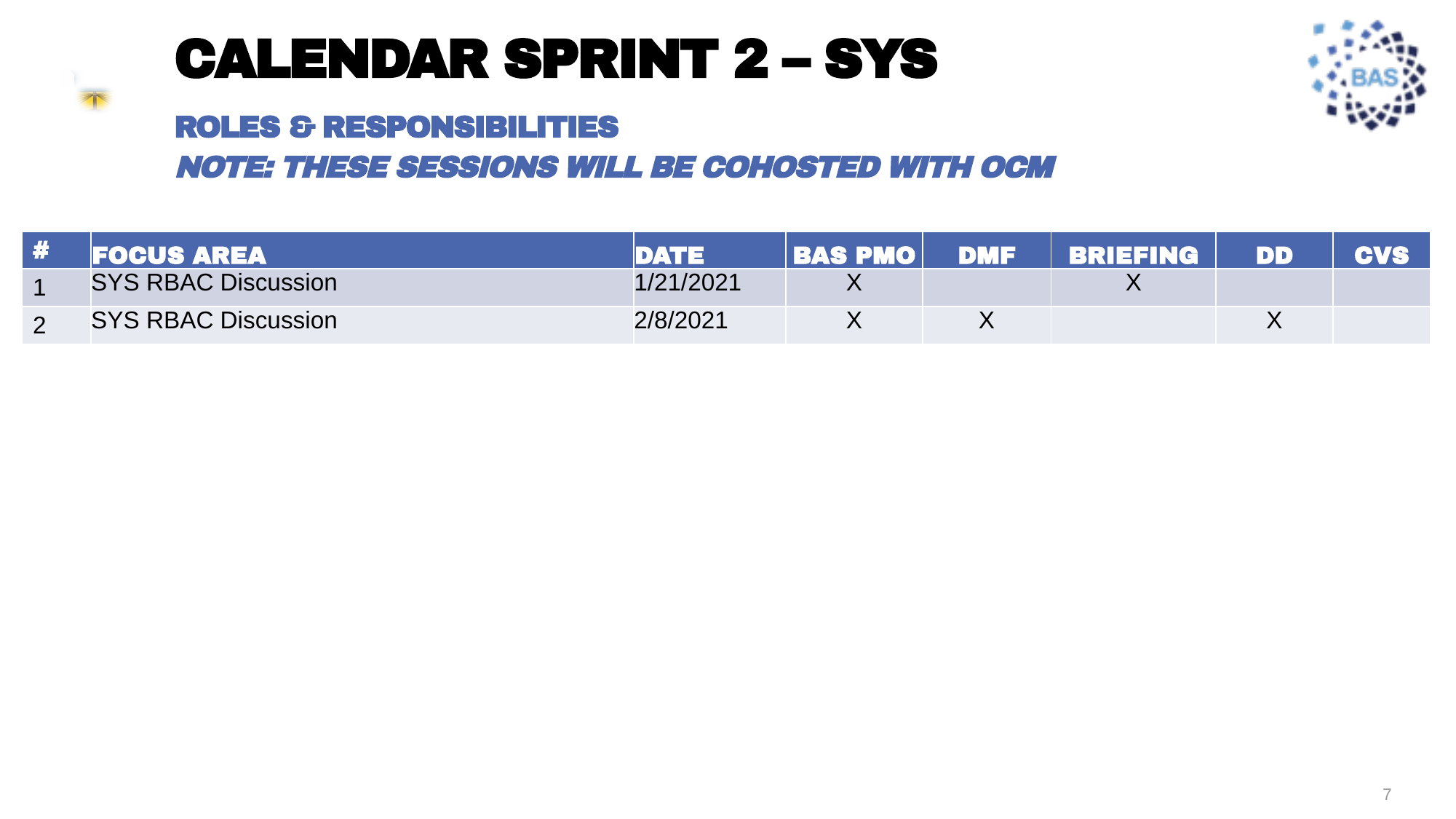

# Calendar sprint 2 – sys
ROLES & Responsibilities
Note: these sessions will be cohosted with OCM

| # | FOCUS AREA | DATE | BAS PMO | DMF | BRIEFING | DD | CVS |
| --- | --- | --- | --- | --- | --- | --- | --- |
| 1 | SYS RBAC Discussion | 1/21/2021 | X |  | X |  |  |
| 2 | SYS RBAC Discussion | 2/8/2021 | X | X |  | X |  |